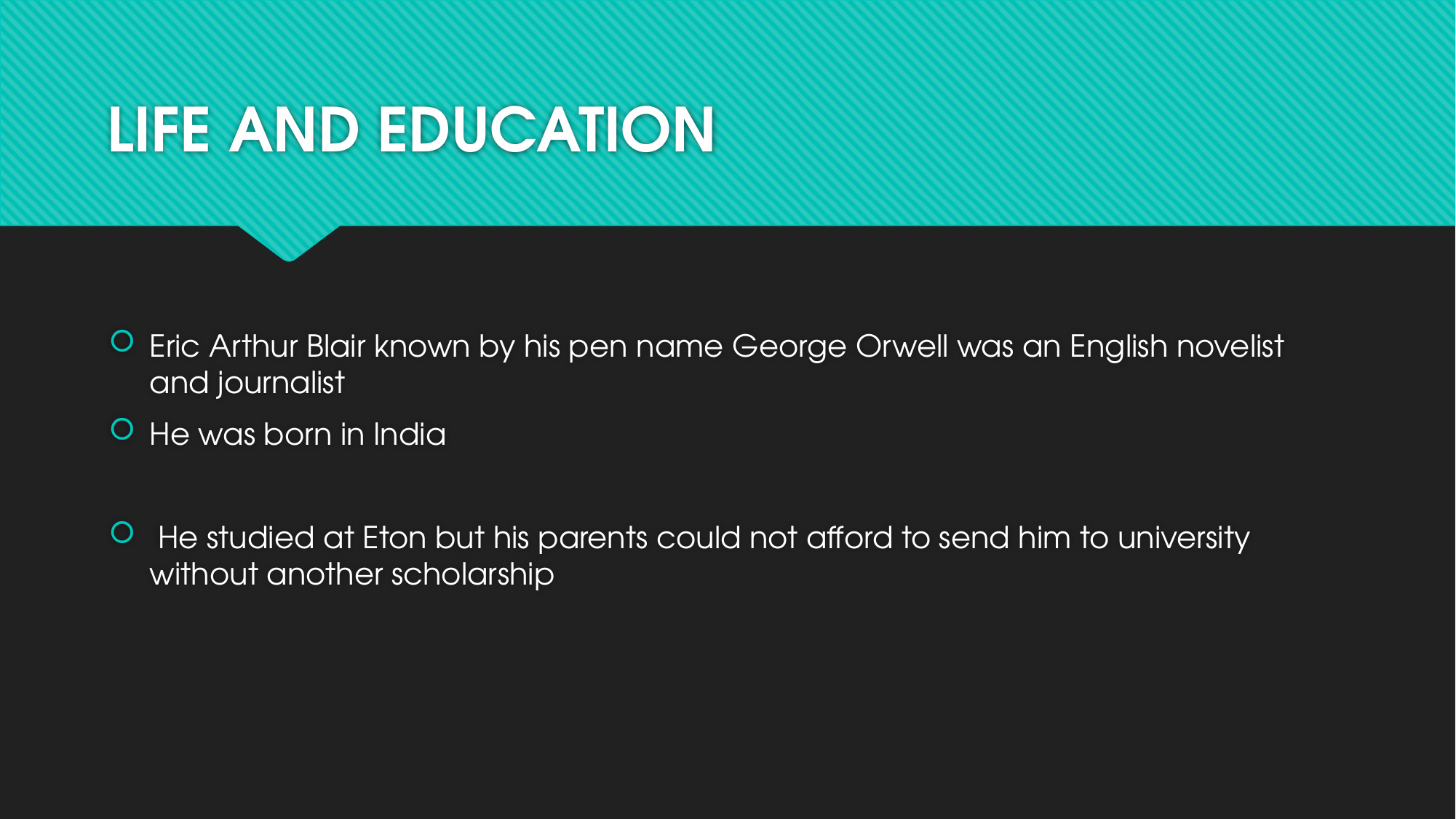

# LIFE AND EDUCATION
Eric Arthur Blair known by his pen name George Orwell was an English novelist and journalist
He was born in India

 He studied at Eton but his parents could not afford to send him to university without another scholarship